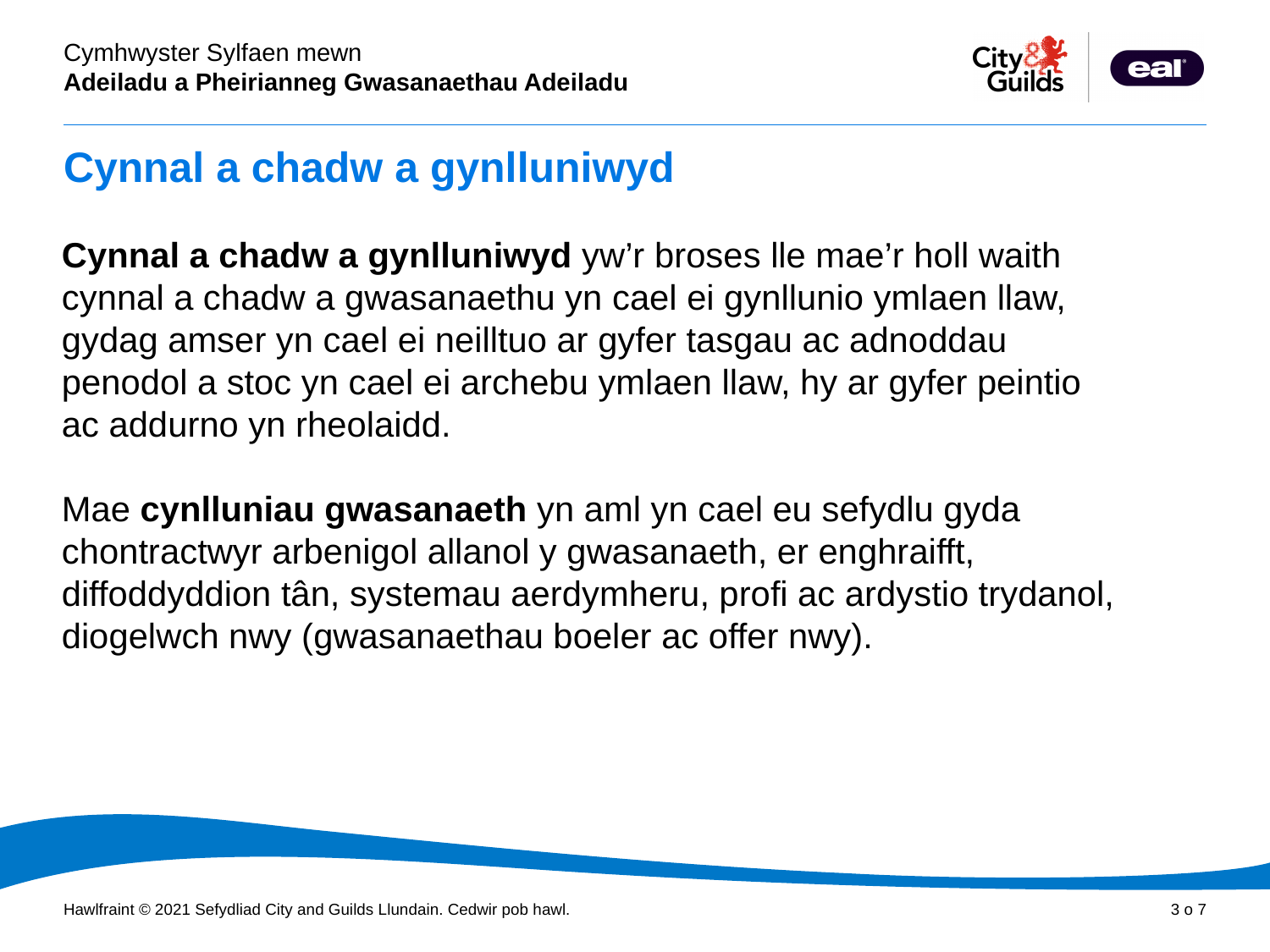

# Cynnal a chadw a gynlluniwyd
Cynnal a chadw a gynlluniwyd yw’r broses lle mae’r holl waith cynnal a chadw a gwasanaethu yn cael ei gynllunio ymlaen llaw, gydag amser yn cael ei neilltuo ar gyfer tasgau ac adnoddau penodol a stoc yn cael ei archebu ymlaen llaw, hy ar gyfer peintio ac addurno yn rheolaidd.

Mae cynlluniau gwasanaeth yn aml yn cael eu sefydlu gyda chontractwyr arbenigol allanol y gwasanaeth, er enghraifft, diffoddyddion tân, systemau aerdymheru, profi ac ardystio trydanol, diogelwch nwy (gwasanaethau boeler ac offer nwy).